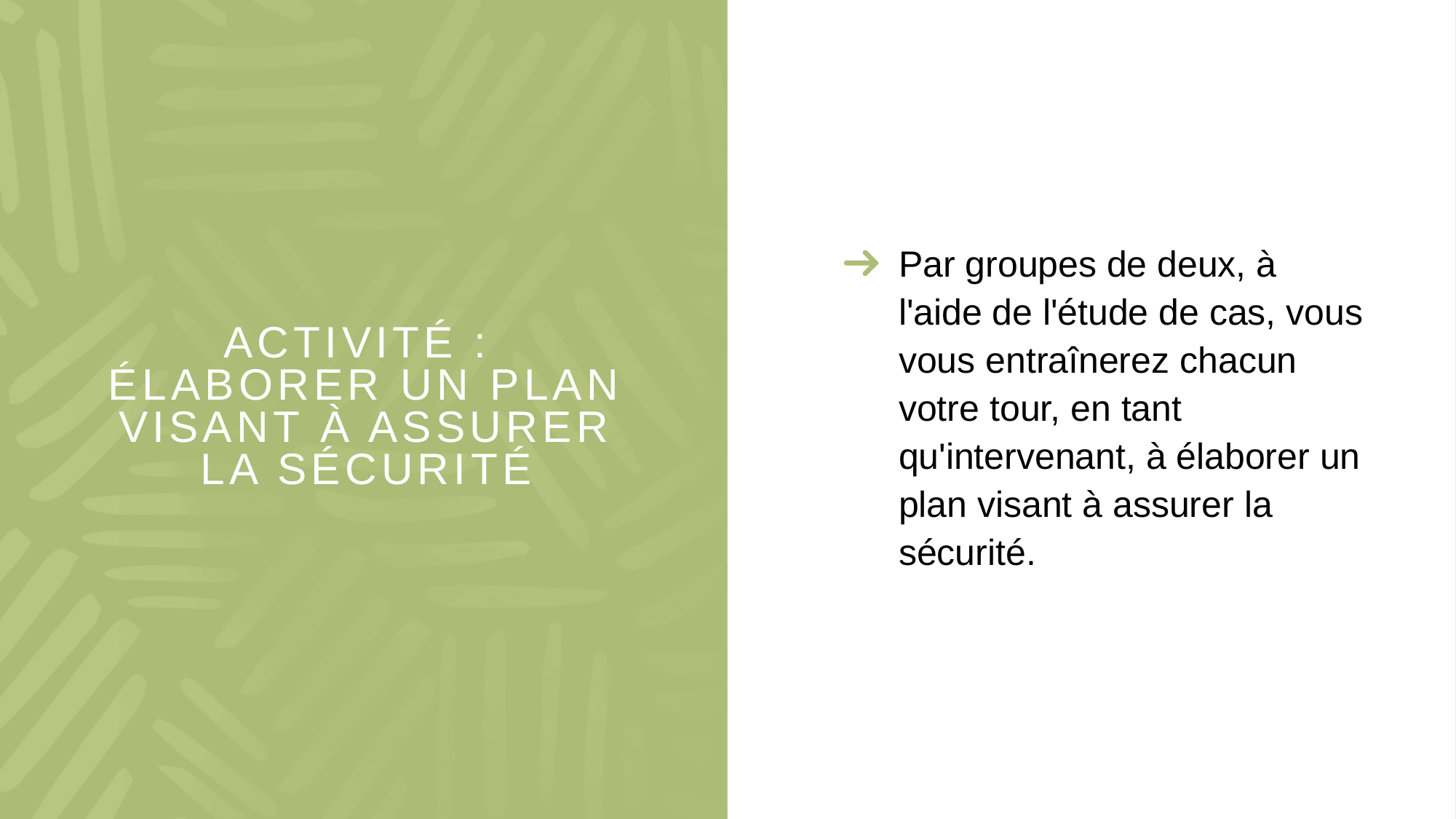

Par groupes de deux, à l'aide de l'étude de cas, vous vous entraînerez chacun votre tour, en tant qu'intervenant, à élaborer un plan visant à assurer la sécurité.
# ACTIVITÉ : ÉLABORER UN PLAN VISANT À ASSURER LA SÉCURITÉ